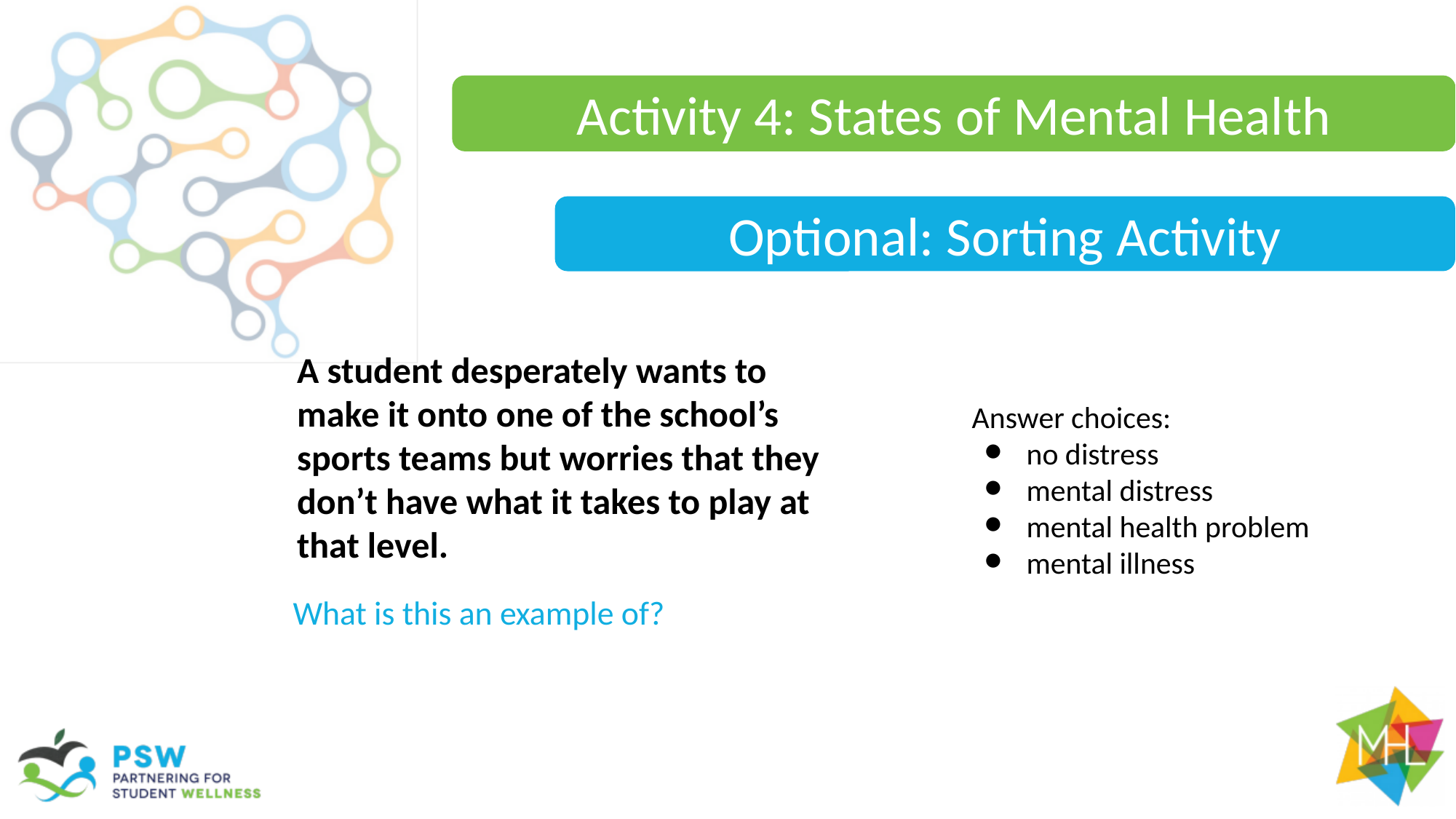

Activity 4: States of Mental Health
Optional: Sorting Activity
A student desperately wants to make it onto one of the school’s sports teams but worries that they don’t have what it takes to play at that level.
Answer choices:
no distress
mental distress
mental health problem
mental illness
What is this an example of?